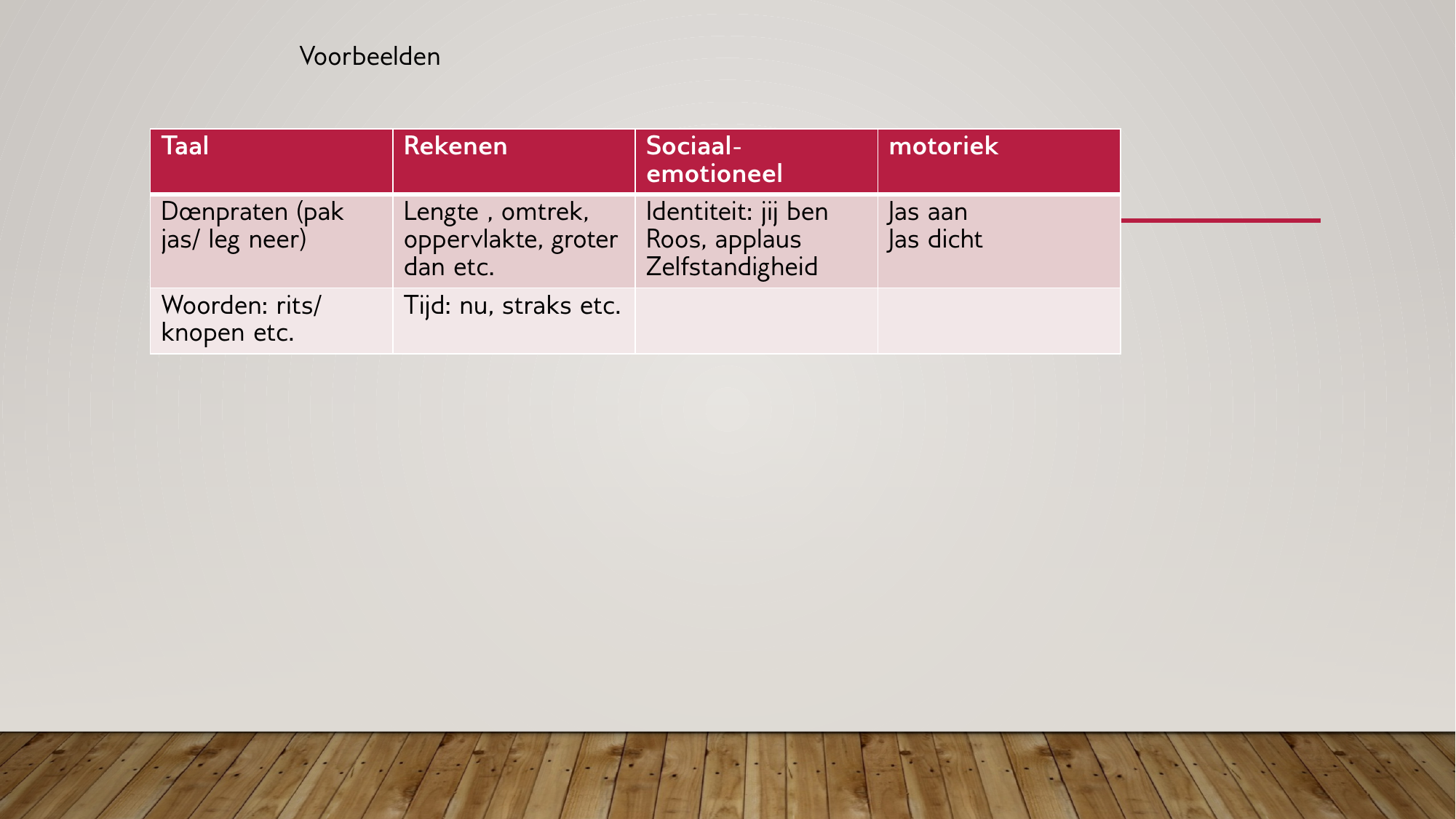

Voorbeelden
| Taal | Rekenen | Sociaal-emotioneel | motoriek |
| --- | --- | --- | --- |
| Doenpraten (pak jas/ leg neer) | Lengte , omtrek, oppervlakte, groter dan etc. | Identiteit: jij ben Roos, applaus Zelfstandigheid | Jas aan Jas dicht |
| Woorden: rits/ knopen etc. | Tijd: nu, straks etc. |  |  |